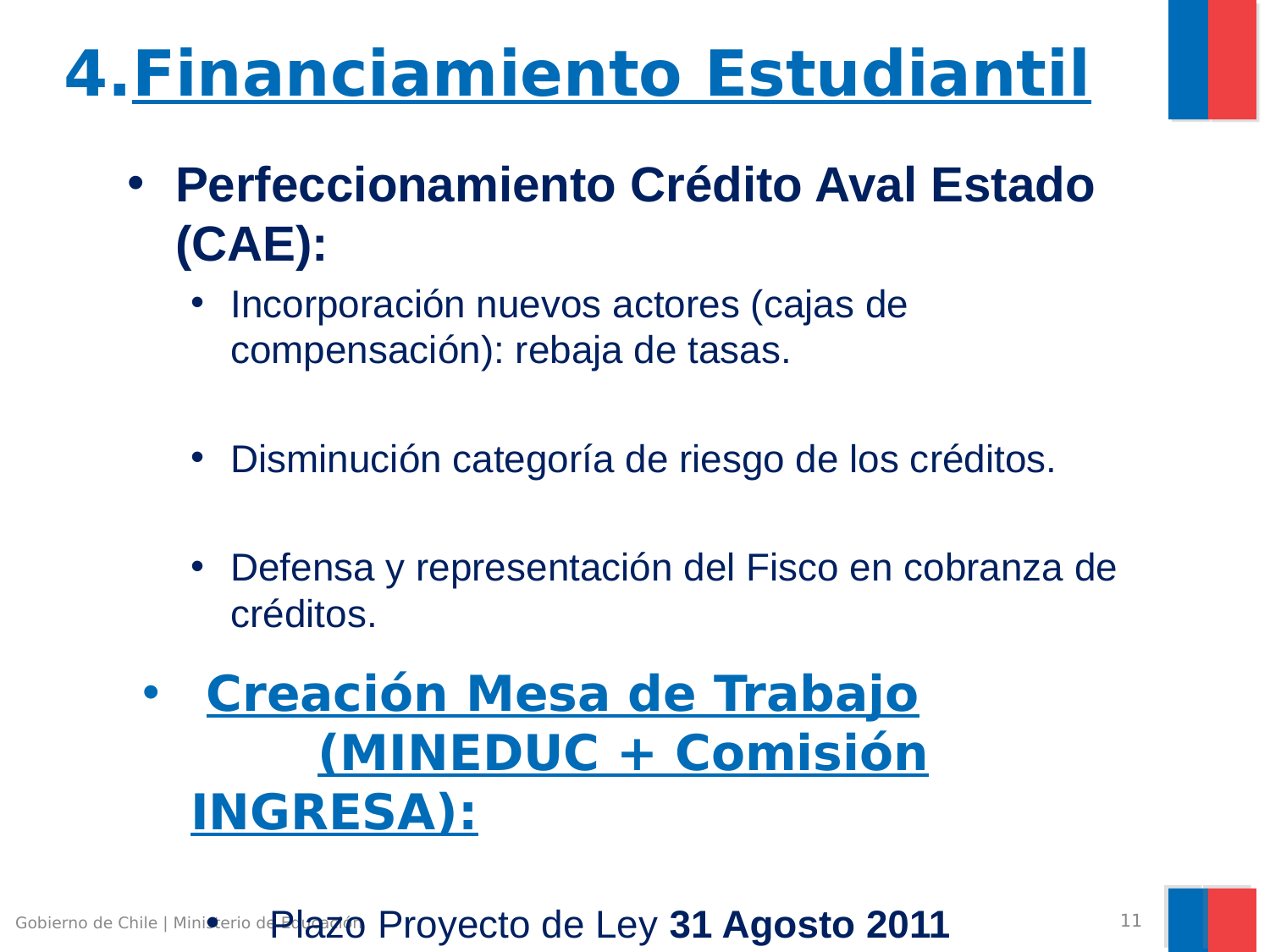

# 4.Financiamiento Estudiantil
Perfeccionamiento Crédito Aval Estado (CAE):
Incorporación nuevos actores (cajas de compensación): rebaja de tasas.

Disminución categoría de riesgo de los créditos.

Defensa y representación del Fisco en cobranza de créditos.
Creación Mesa de Trabajo
		(MINEDUC + Comisión INGRESA):

Plazo Proyecto de Ley 31 Agosto 2011

Gobierno de Chile | Ministerio de Educación
11